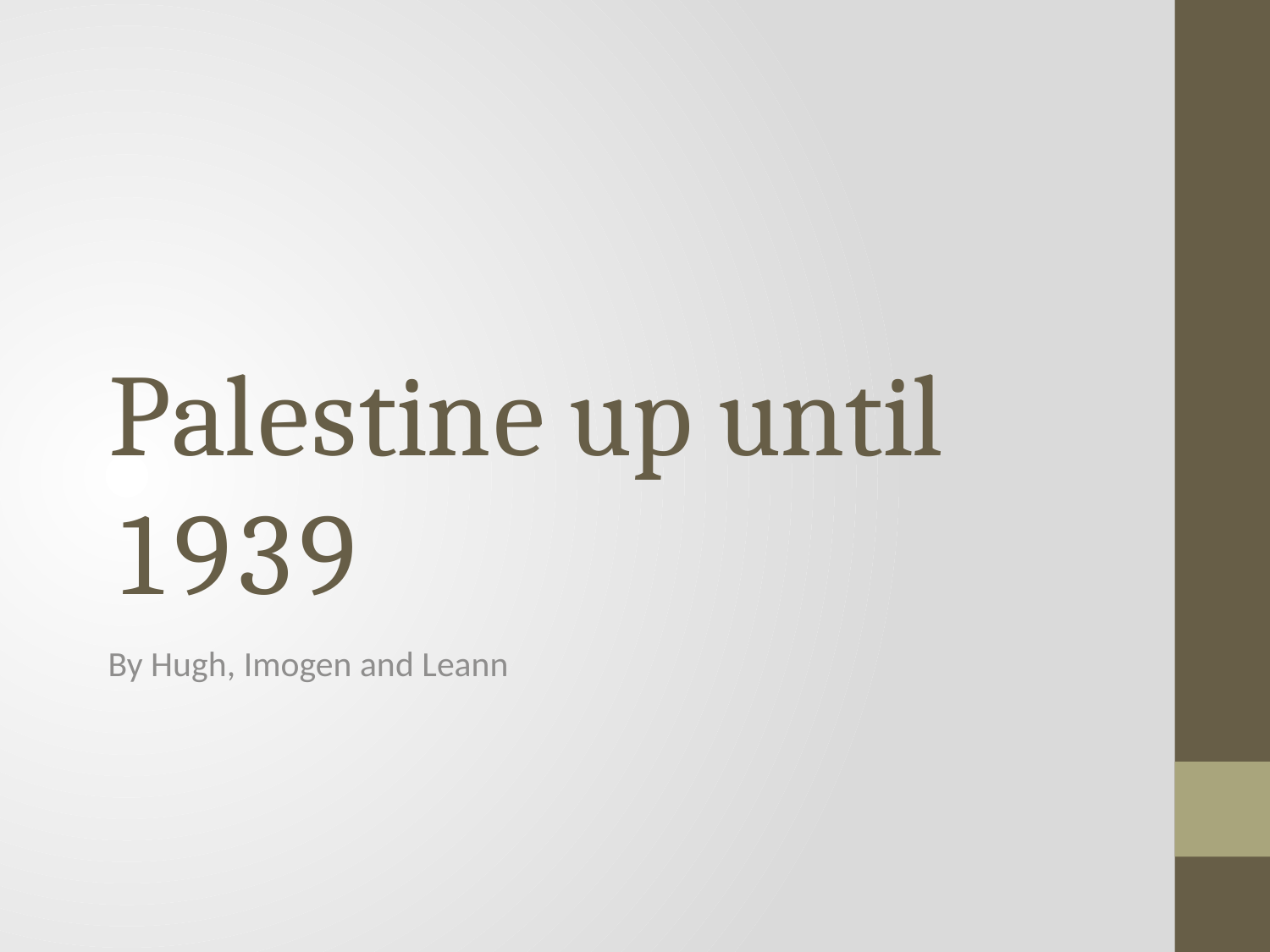

# Palestine up until 1939
By Hugh, Imogen and Leann